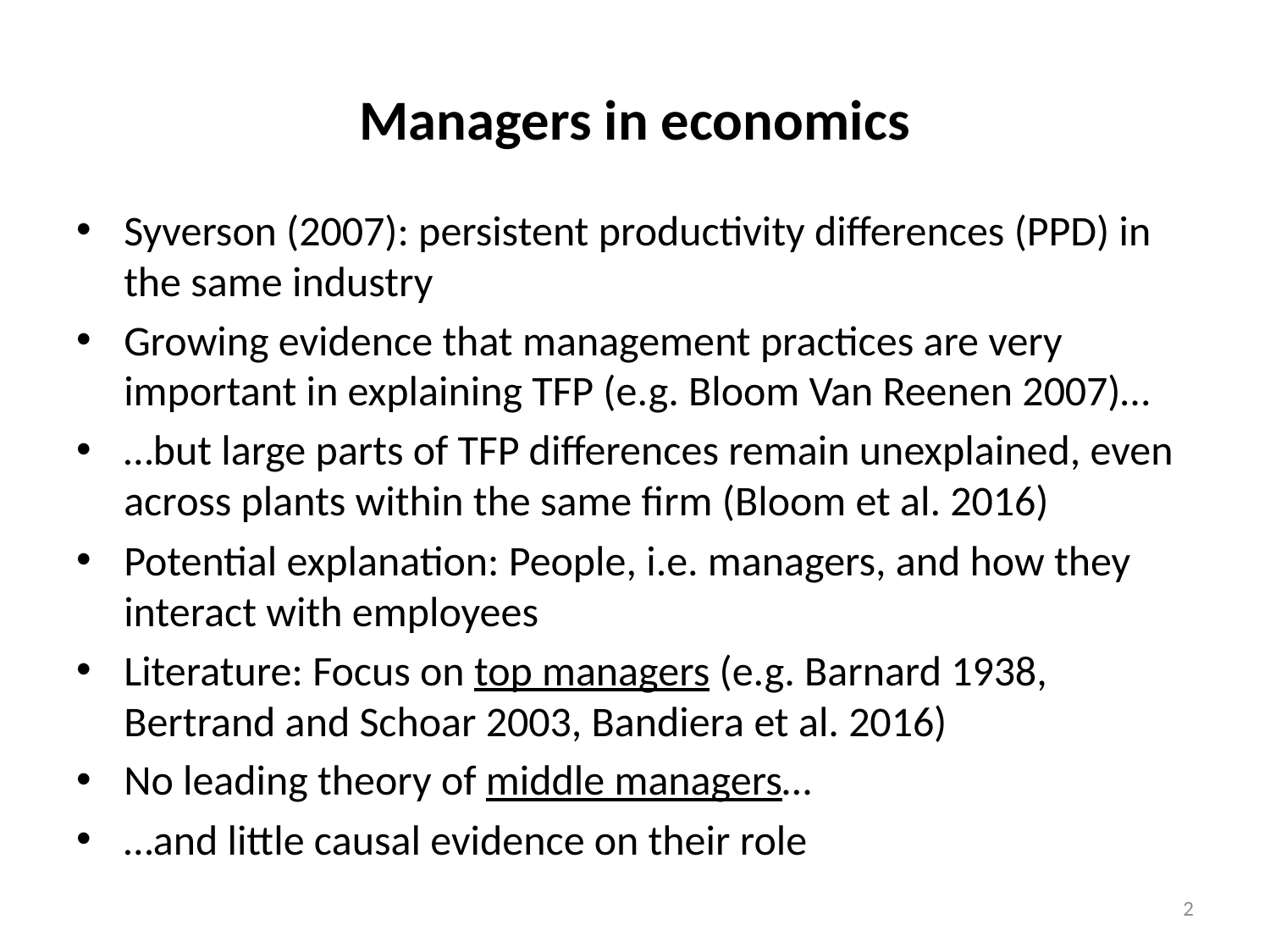

# Managers in economics
Syverson (2007): persistent productivity differences (PPD) in the same industry
Growing evidence that management practices are very important in explaining TFP (e.g. Bloom Van Reenen 2007)…
…but large parts of TFP differences remain unexplained, even across plants within the same firm (Bloom et al. 2016)
Potential explanation: People, i.e. managers, and how they interact with employees
Literature: Focus on top managers (e.g. Barnard 1938, Bertrand and Schoar 2003, Bandiera et al. 2016)
No leading theory of middle managers…
…and little causal evidence on their role

2